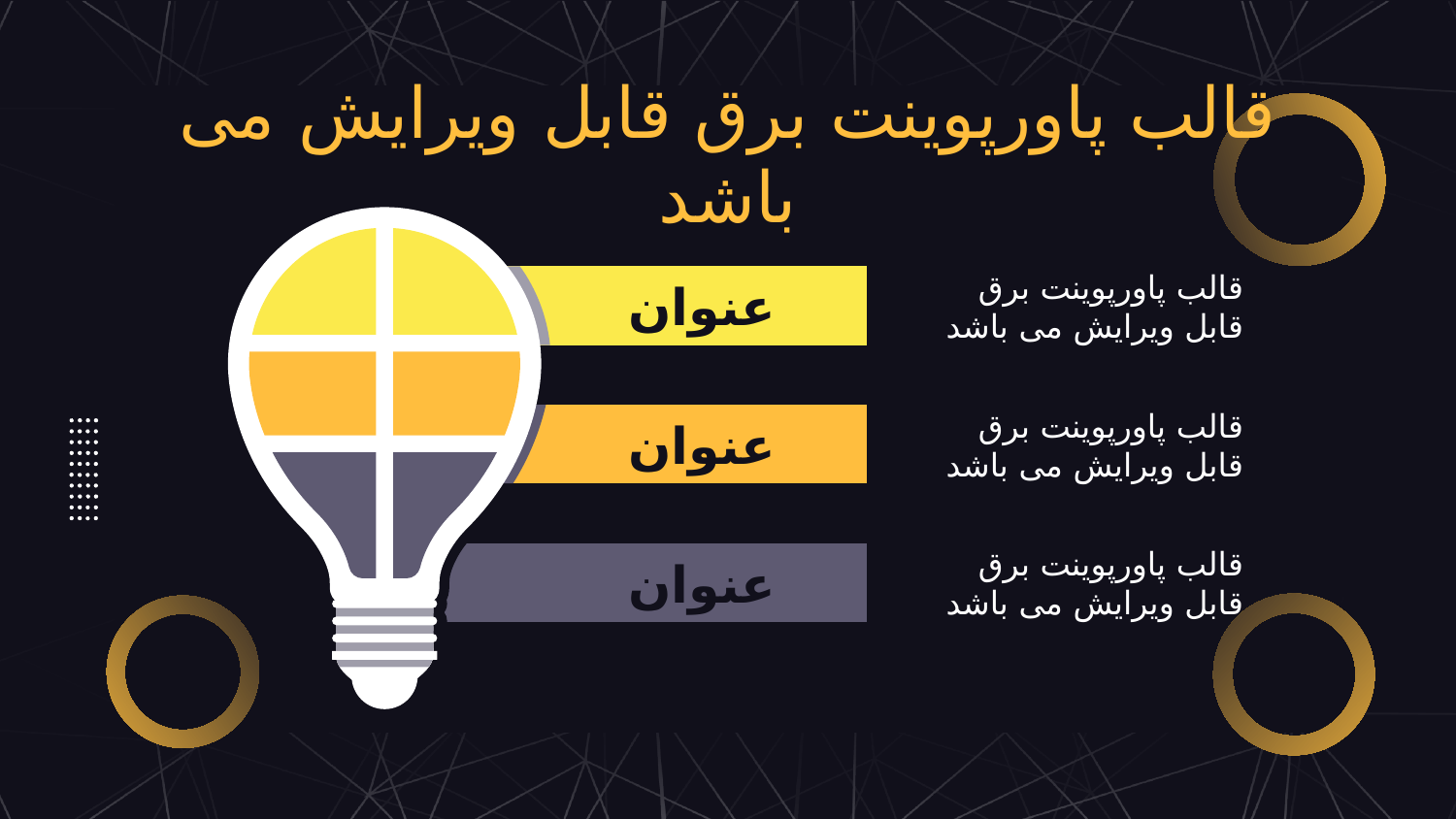

# قالب پاورپوینت برق قابل ویرایش می باشد

عنوان

قالب پاورپوینت برق قابل ویرایش می باشد

عنوان

قالب پاورپوینت برق قابل ویرایش می باشد

عنوان

قالب پاورپوینت برق قابل ویرایش می باشد